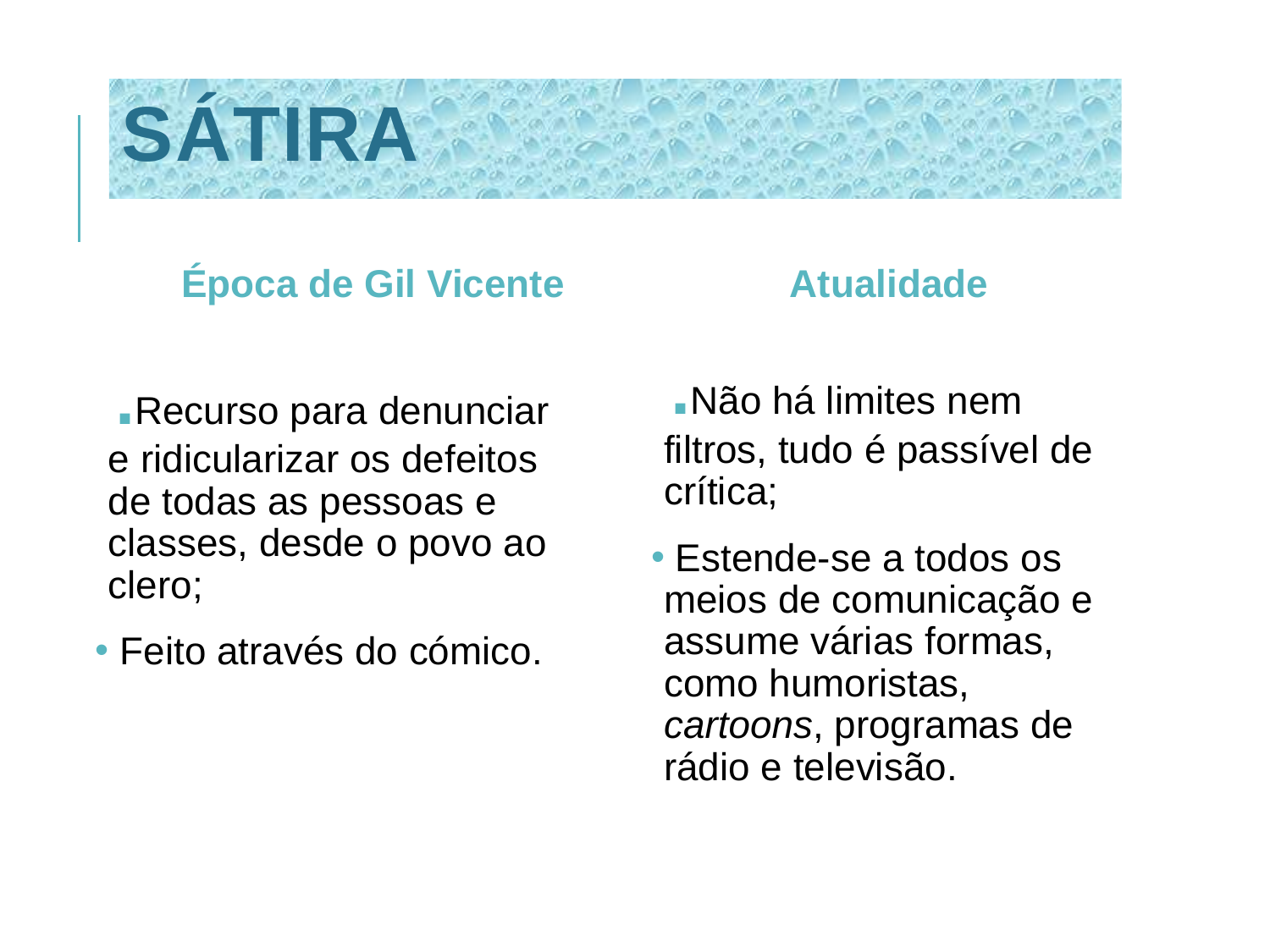

# SÁTIRA
Época de Gil Vicente
Atualidade
.Não há limites nem filtros, tudo é passível de crítica;
 Estende-se a todos os meios de comunicação e assume várias formas, como humoristas, cartoons, programas de rádio e televisão.
.Recurso para denunciar e ridicularizar os defeitos de todas as pessoas e classes, desde o povo ao clero;
 Feito através do cómico.